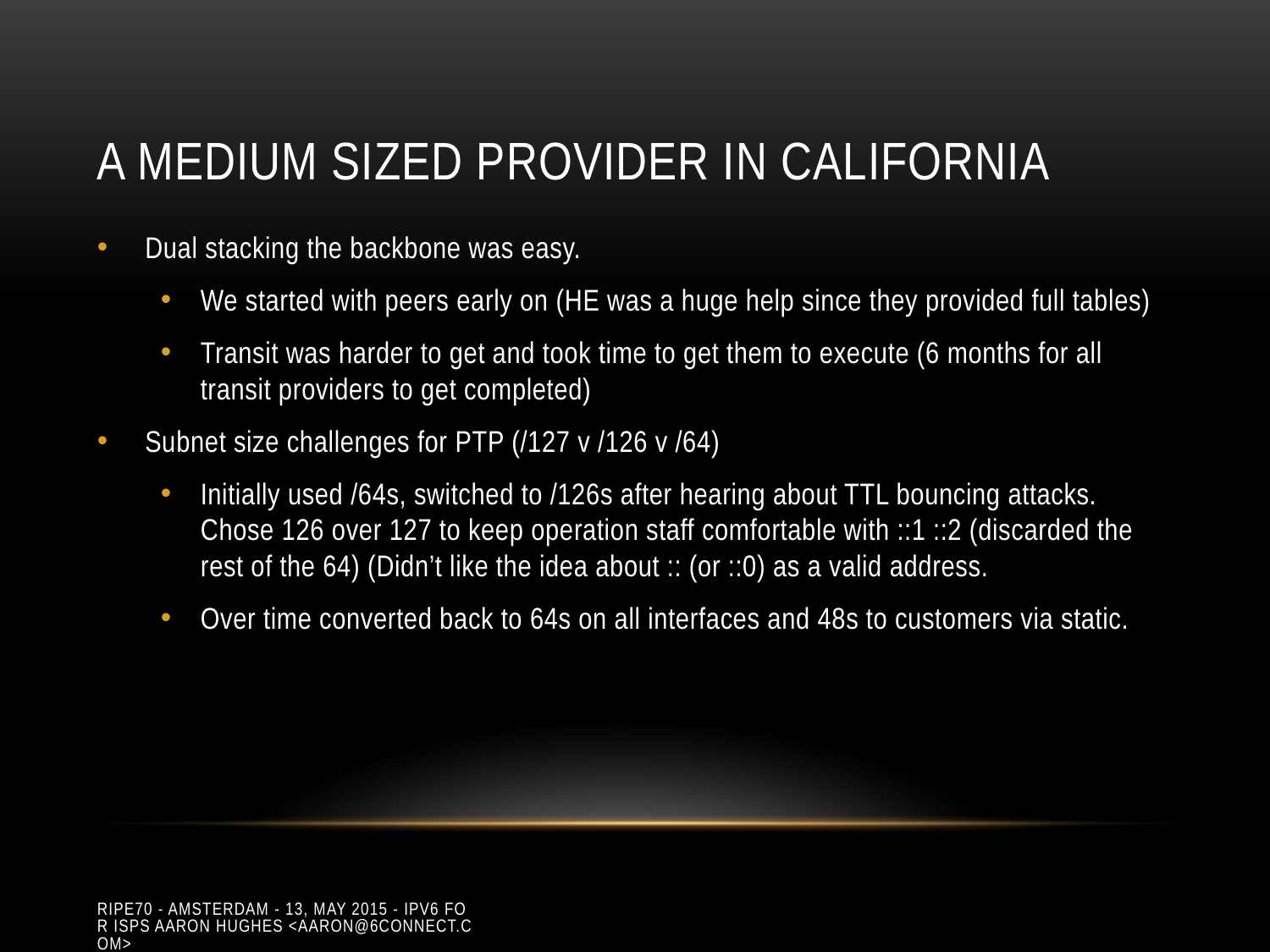

# A medium sized provider in California
Dual stacking the backbone was easy.
We started with peers early on (HE was a huge help since they provided full tables)
Transit was harder to get and took time to get them to execute (6 months for all transit providers to get completed)
Subnet size challenges for PTP (/127 v /126 v /64)
Initially used /64s, switched to /126s after hearing about TTL bouncing attacks. Chose 126 over 127 to keep operation staff comfortable with ::1 ::2 (discarded the rest of the 64) (Didn’t like the idea about :: (or ::0) as a valid address.
Over time converted back to 64s on all interfaces and 48s to customers via static.

RIPE70 - Amsterdam - 13, May 2015 - IPv6 for ISPs Aaron Hughes <aaron@6connect.com>